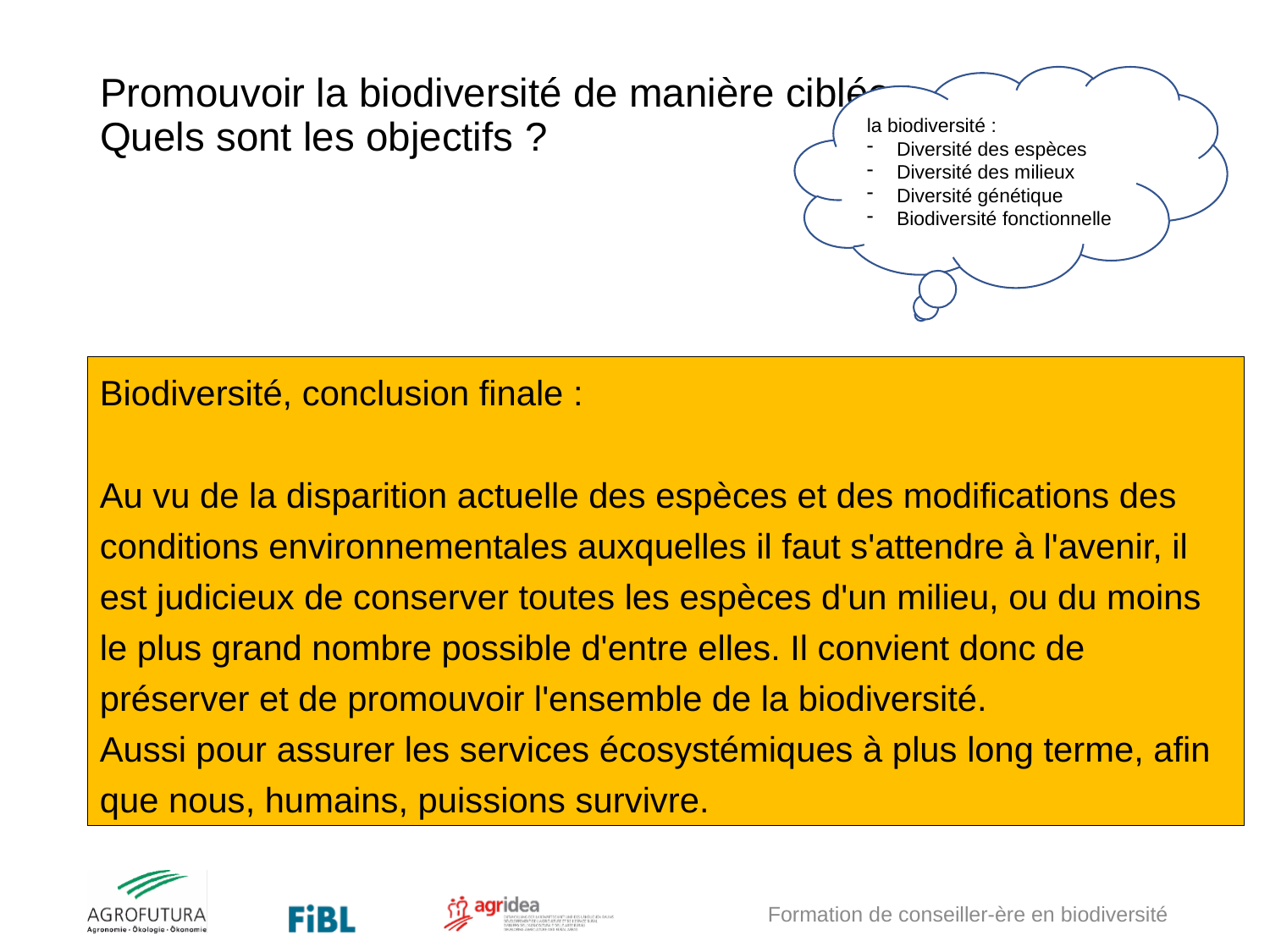

# Promouvoir la biodiversité de manière ciblée : Quels sont les objectifs ?
la biodiversité :
Diversité des espèces
Diversité des milieux
Diversité génétique
Biodiversité fonctionnelle
Biodiversité, conclusion finale :

Au vu de la disparition actuelle des espèces et des modifications des conditions environnementales auxquelles il faut s'attendre à l'avenir, il est judicieux de conserver toutes les espèces d'un milieu, ou du moins le plus grand nombre possible d'entre elles. Il convient donc de préserver et de promouvoir l'ensemble de la biodiversité.
Aussi pour assurer les services écosystémiques à plus long terme, afin que nous, humains, puissions survivre.
Formation de conseiller-ère en biodiversité